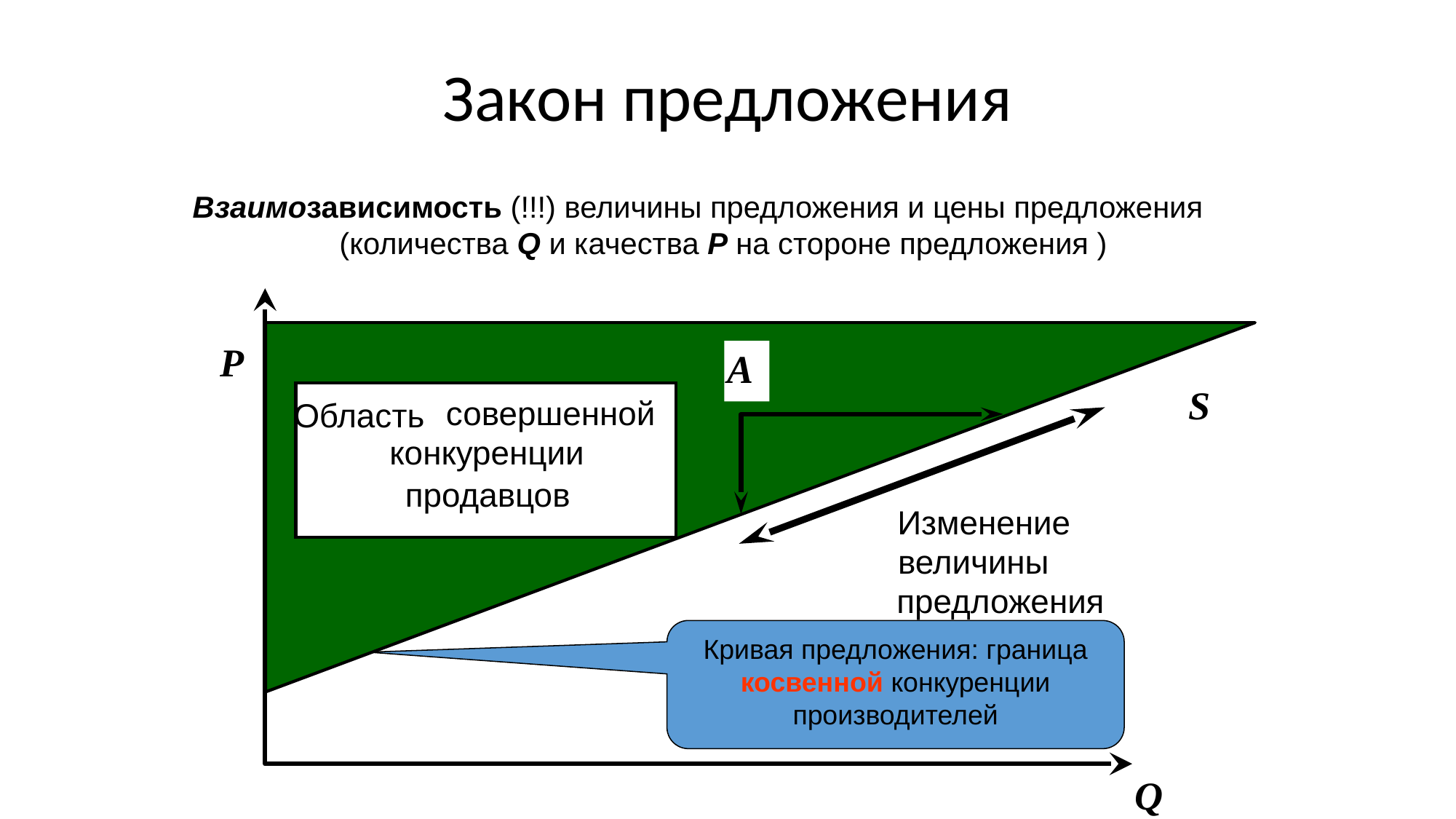

# Закон предложения

Взаимозависимость (!!!) величины предложения и цены предложения
(количества Q и качества P на стороне предложения )

P

А

S

совершенной
Область

конкуренции
продавцов

Изменение
величины
предложения

Кривая предложения: граница косвенной конкуренции производителей
Q